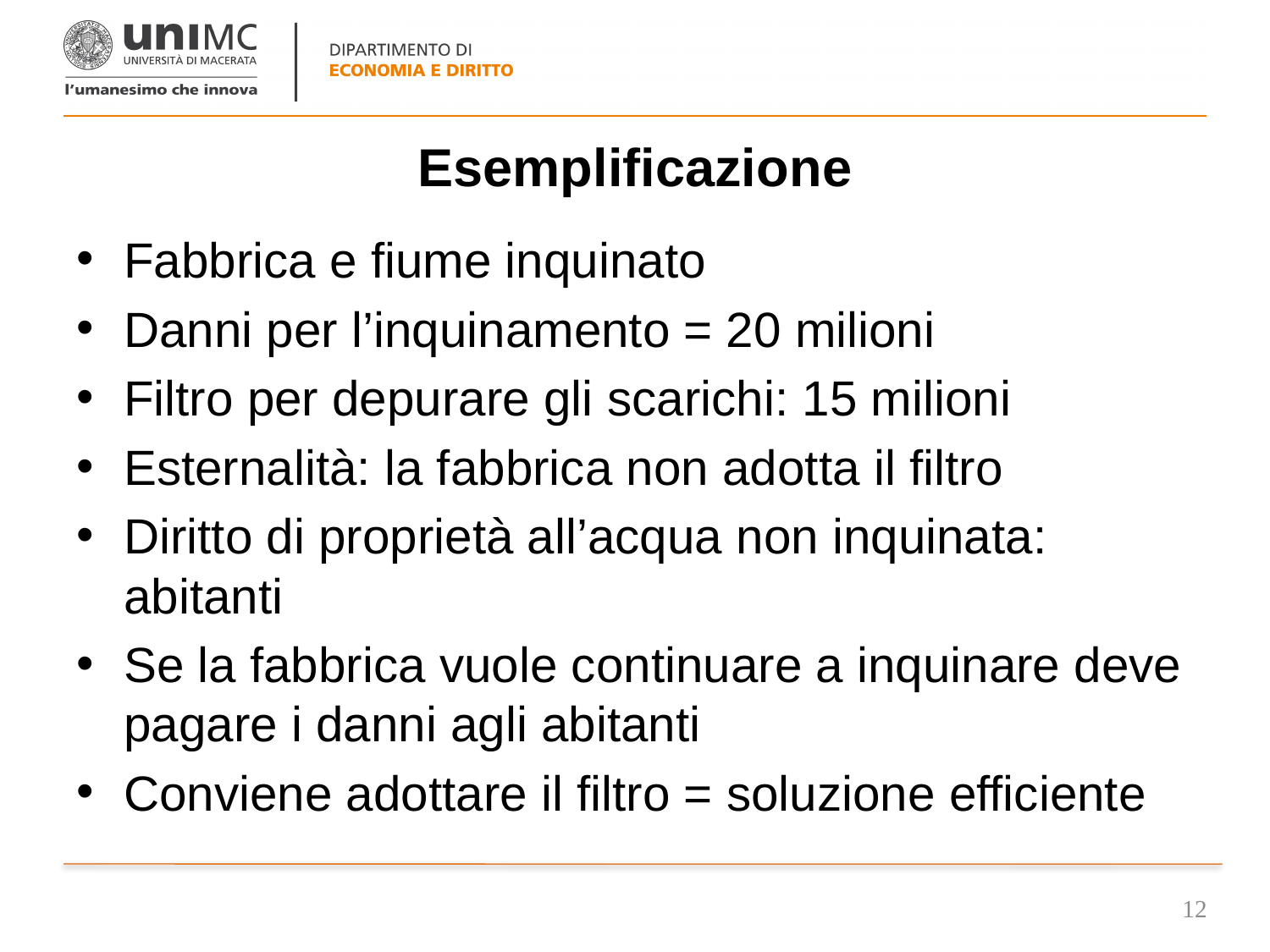

# Esemplificazione
Fabbrica e fiume inquinato
Danni per l’inquinamento = 20 milioni
Filtro per depurare gli scarichi: 15 milioni
Esternalità: la fabbrica non adotta il filtro
Diritto di proprietà all’acqua non inquinata: abitanti
Se la fabbrica vuole continuare a inquinare deve pagare i danni agli abitanti
Conviene adottare il filtro = soluzione efficiente
12